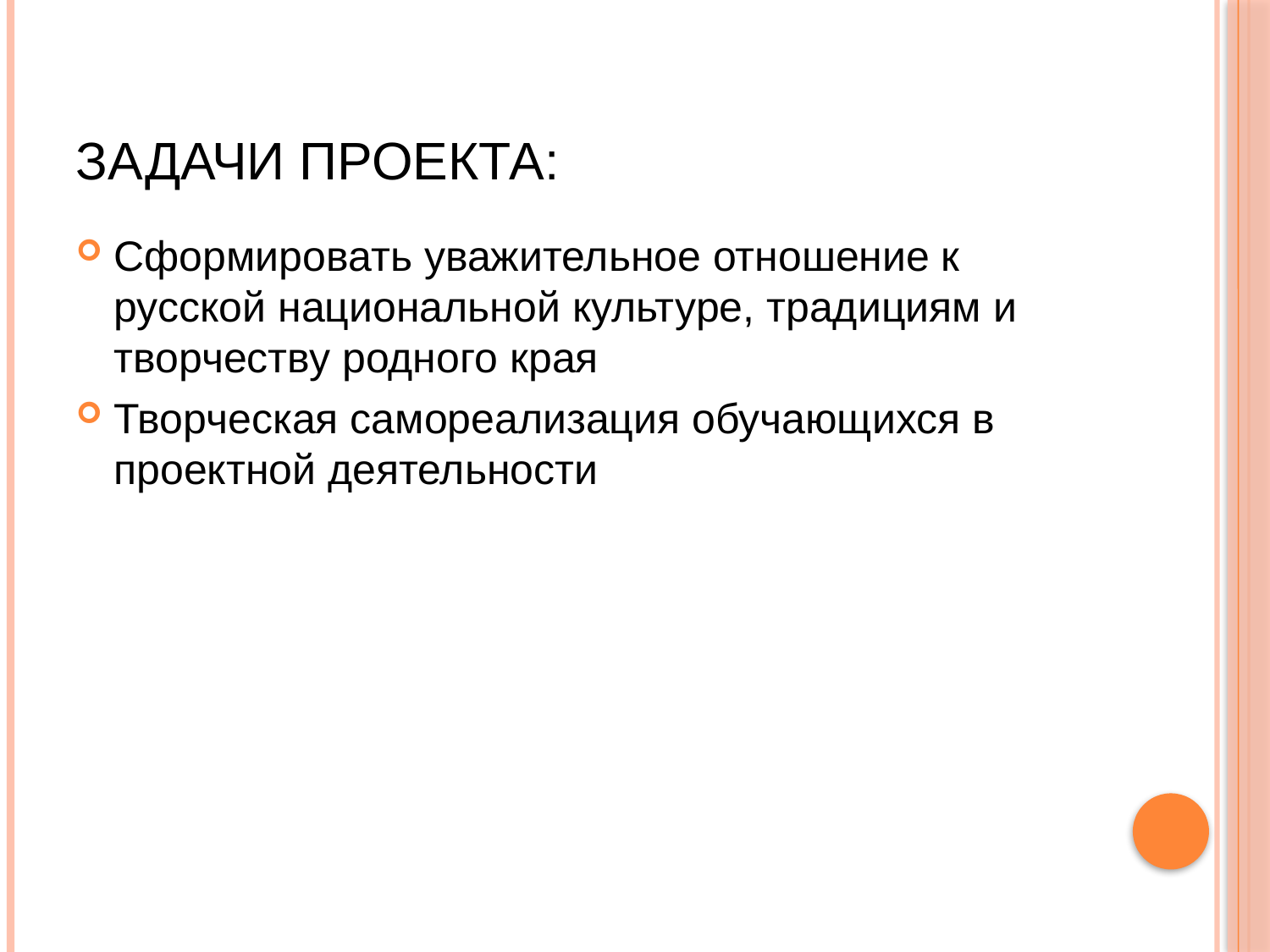

# Задачи проекта:
Сформировать уважительное отношение к русской национальной культуре, традициям и творчеству родного края
Творческая самореализация обучающихся в проектной деятельности